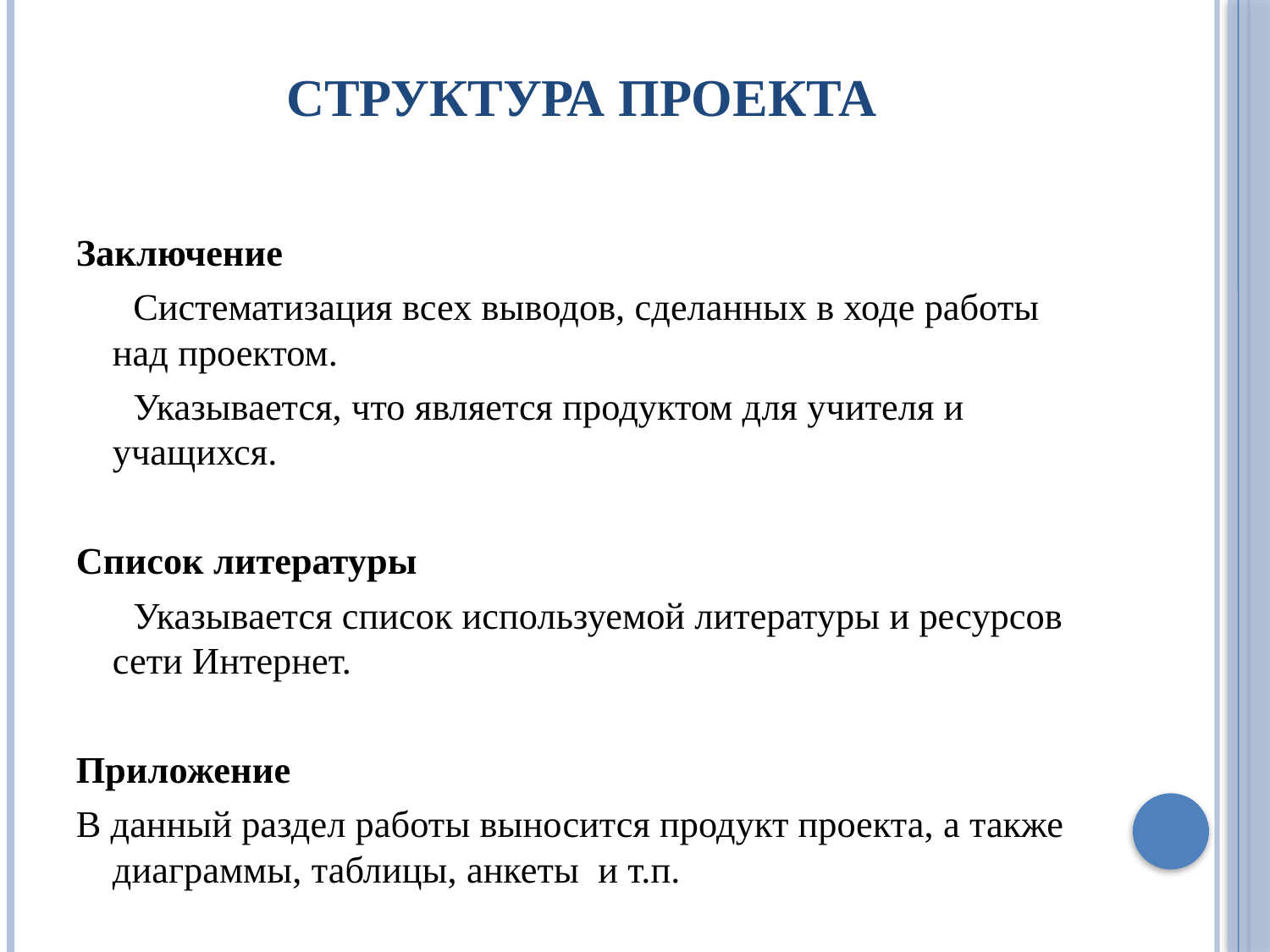

# Структура проекта
Заключение
      Систематизация всех выводов, сделанных в ходе работы над проектом.
      Указывается, что является продуктом для учителя и учащихся.

Список литературы
      Указывается список используемой литературы и ресурсов сети Интернет.

Приложение
В данный раздел работы выносится продукт проекта, а также диаграммы, таблицы, анкеты  и т.п.